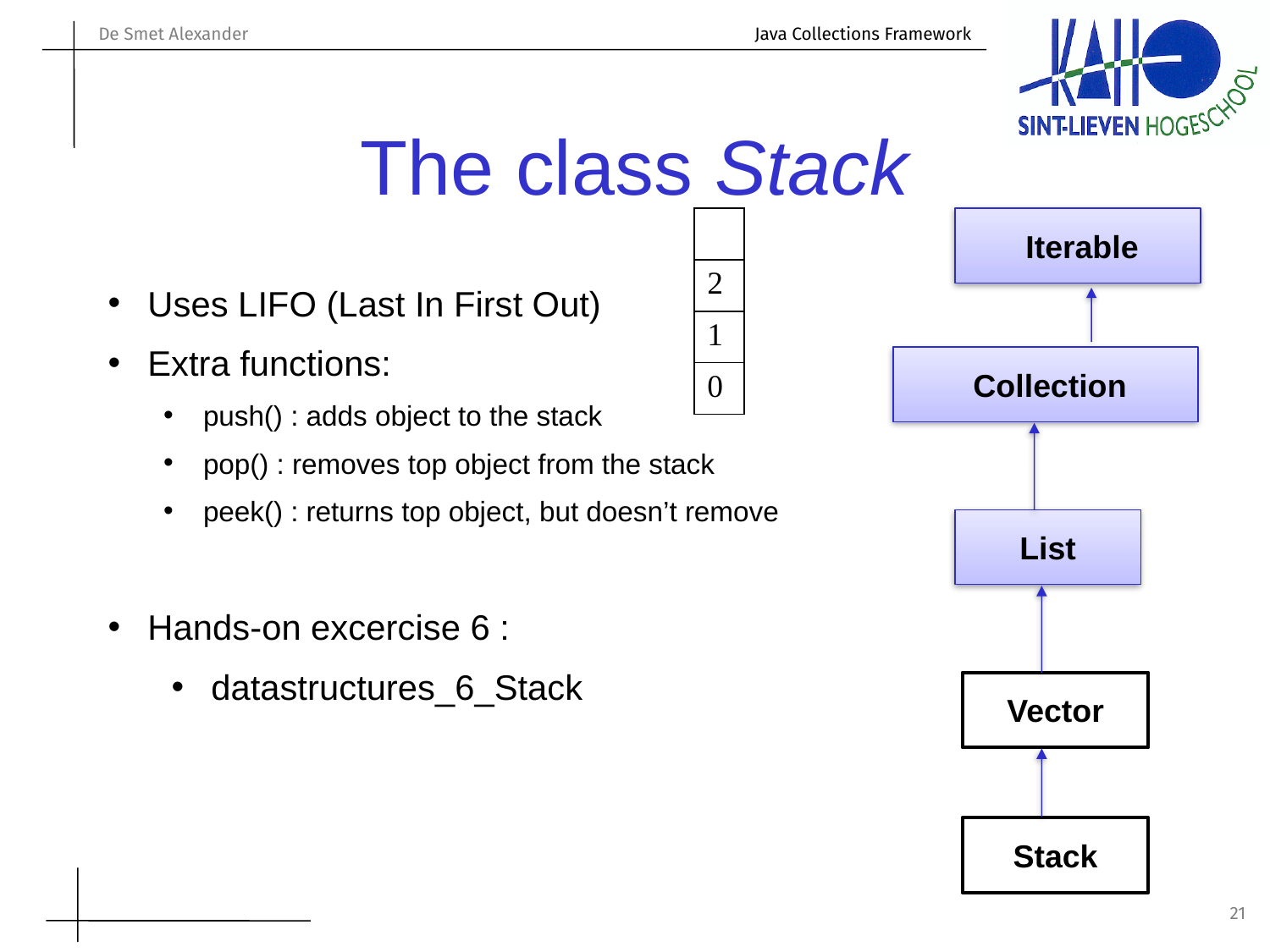

# The class Stack
|  |
| --- |
| 2 |
| 1 |
| 0 |
 Iterable
Uses LIFO (Last In First Out)
Extra functions:
push() : adds object to the stack
pop() : removes top object from the stack
peek() : returns top object, but doesn’t remove

Hands-on excercise 6 :
datastructures_6_Stack

 Collection

List

Vector

Stack